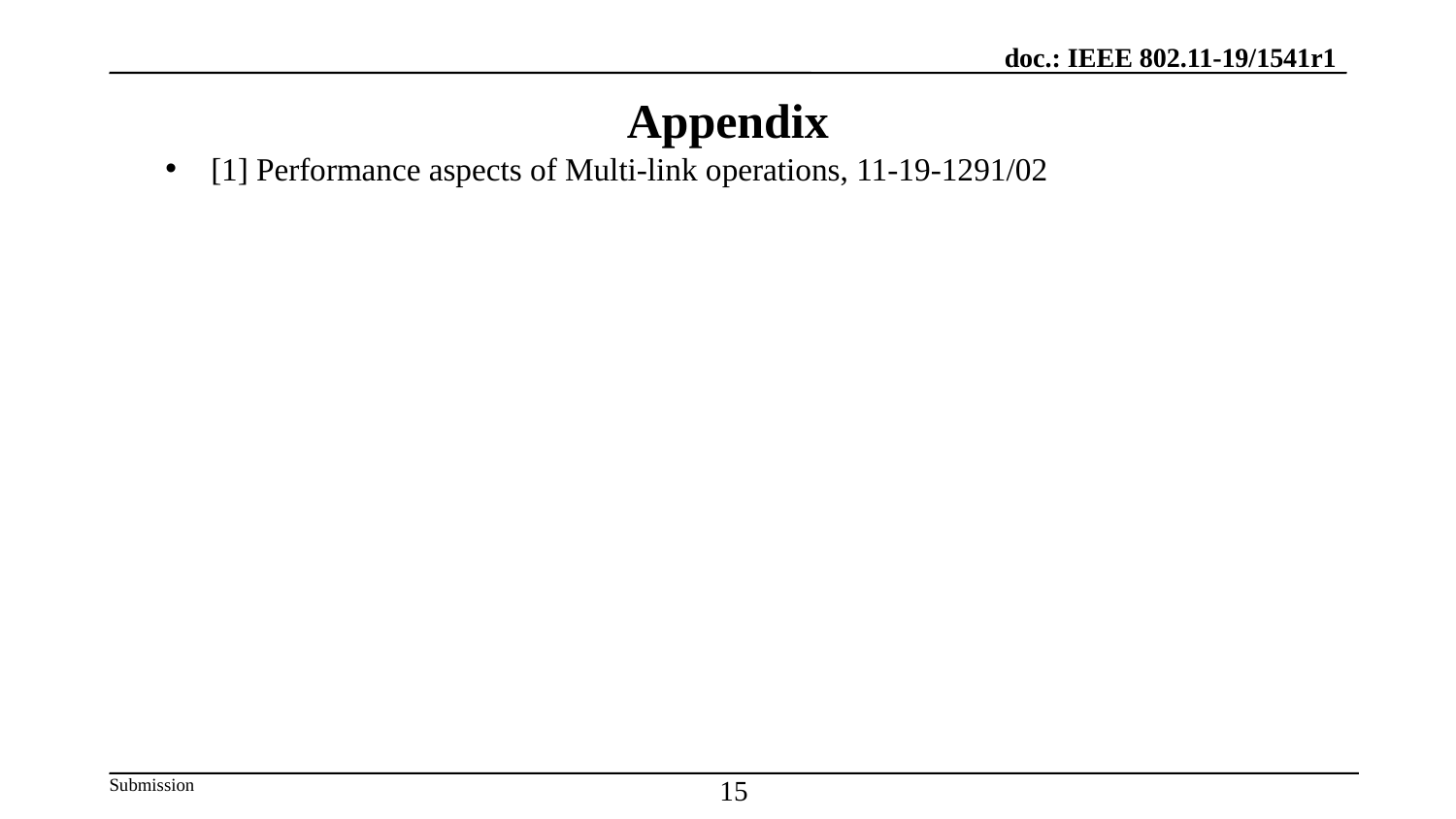

# Appendix
[1] Performance aspects of Multi-link operations, 11-19-1291/02

15